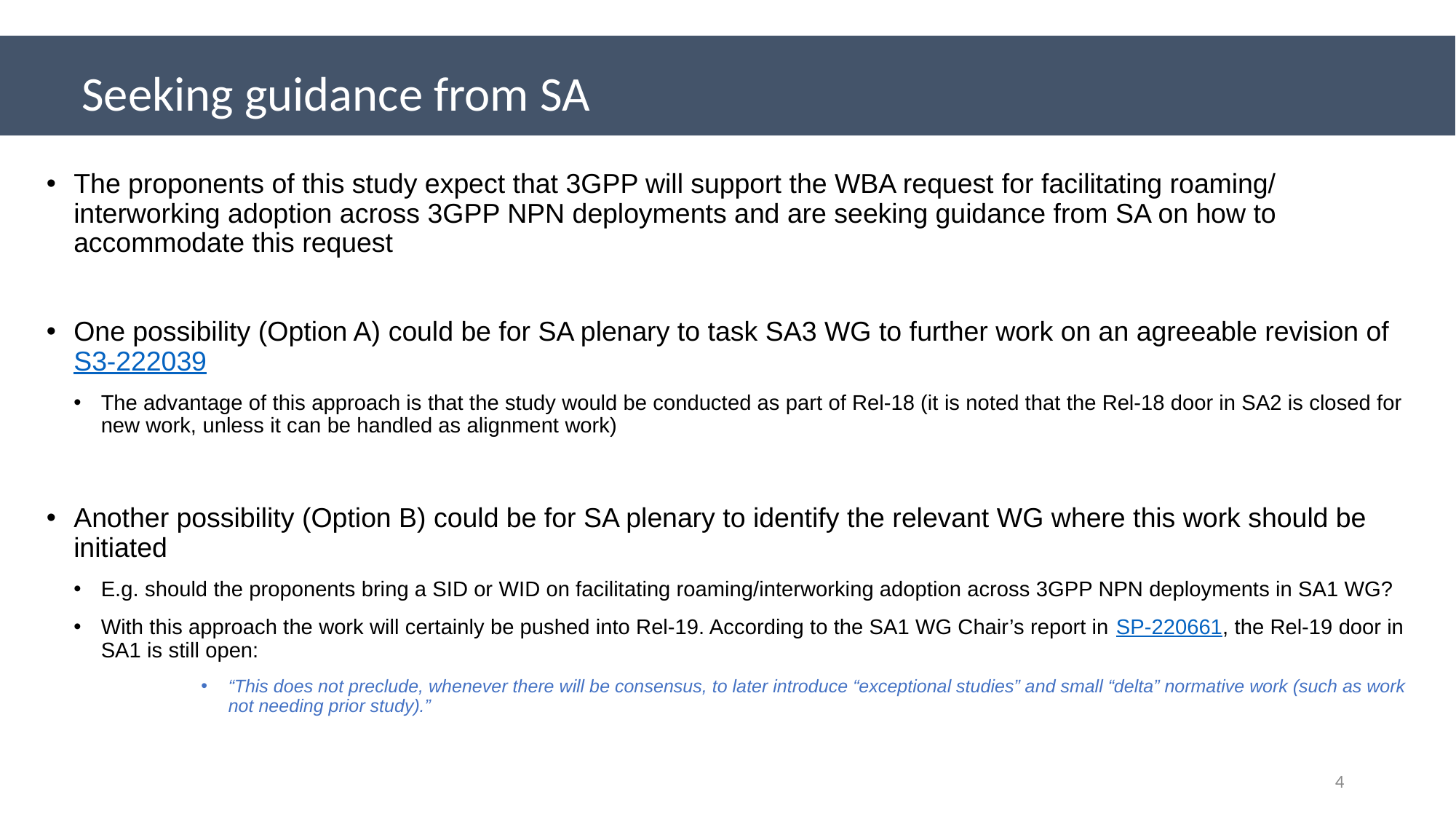

# Seeking guidance from SA
The proponents of this study expect that 3GPP will support the WBA request for facilitating roaming/ interworking adoption across 3GPP NPN deployments and are seeking guidance from SA on how to accommodate this request

One possibility (Option A) could be for SA plenary to task SA3 WG to further work on an agreeable revision of S3-222039
The advantage of this approach is that the study would be conducted as part of Rel-18 (it is noted that the Rel-18 door in SA2 is closed for new work, unless it can be handled as alignment work)

Another possibility (Option B) could be for SA plenary to identify the relevant WG where this work should be initiated
E.g. should the proponents bring a SID or WID on facilitating roaming/interworking adoption across 3GPP NPN deployments in SA1 WG?
With this approach the work will certainly be pushed into Rel-19. According to the SA1 WG Chair’s report in SP-220661, the Rel-19 door in SA1 is still open:
“This does not preclude, whenever there will be consensus, to later introduce “exceptional studies” and small “delta” normative work (such as work not needing prior study).”

4